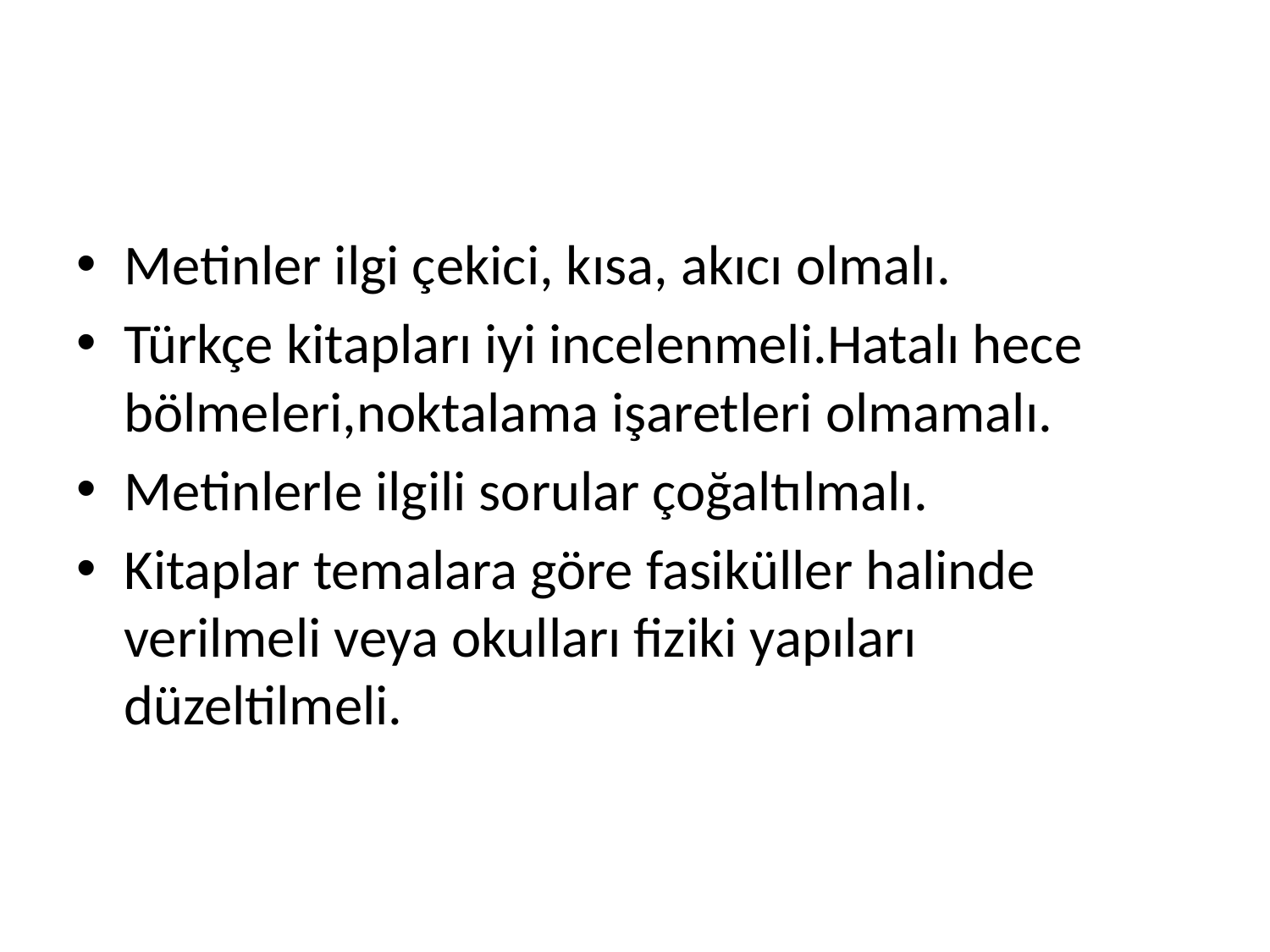

#
Metinler ilgi çekici, kısa, akıcı olmalı.
Türkçe kitapları iyi incelenmeli.Hatalı hece bölmeleri,noktalama işaretleri olmamalı.
Metinlerle ilgili sorular çoğaltılmalı.
Kitaplar temalara göre fasiküller halinde verilmeli veya okulları fiziki yapıları düzeltilmeli.